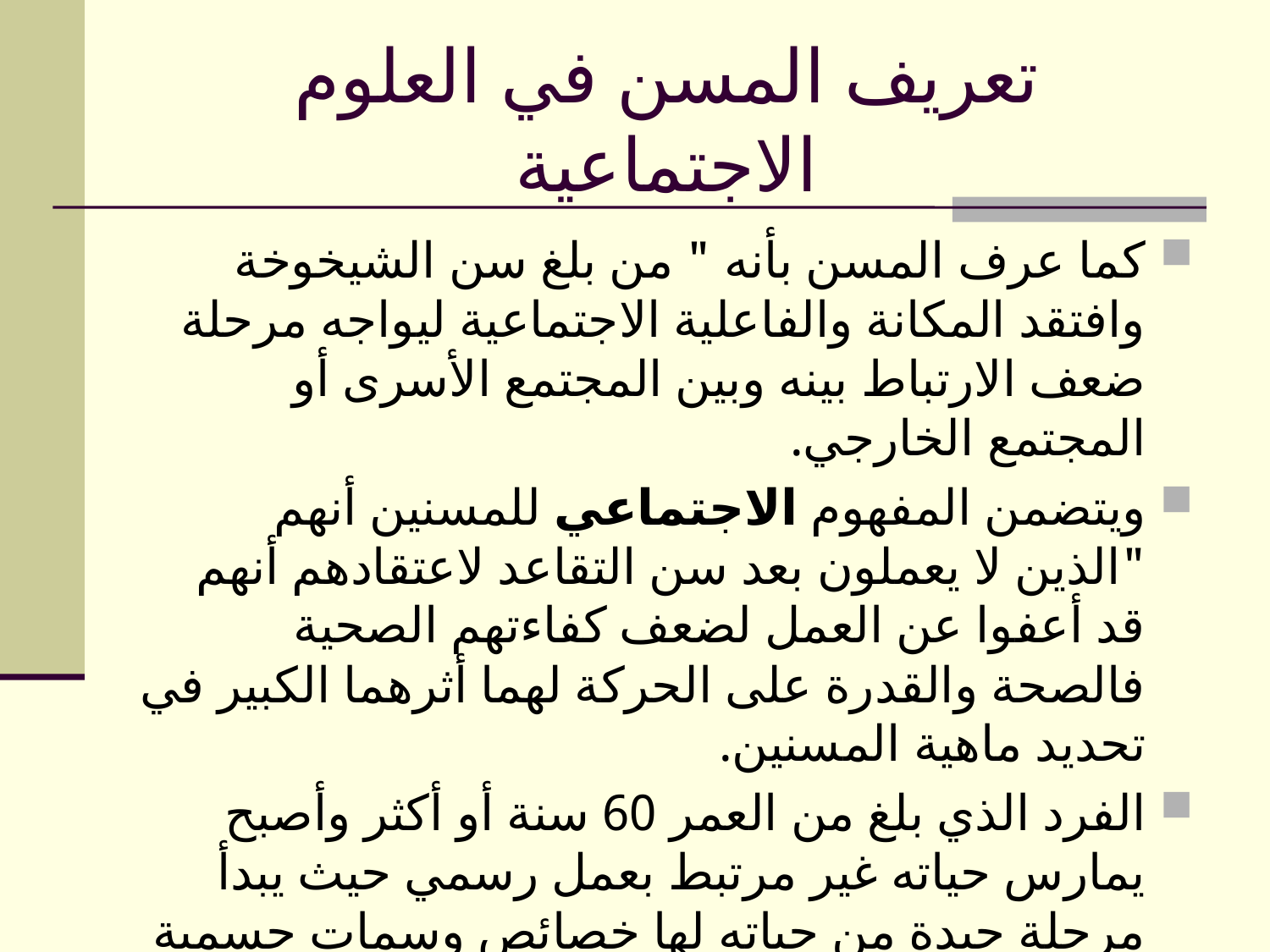

# تعريف المسن في العلوم الاجتماعية
كما عرف المسن بأنه " من بلغ سن الشيخوخة وافتقد المكانة والفاعلية الاجتماعية ليواجه مرحلة ضعف الارتباط بينه وبين المجتمع الأسرى أو المجتمع الخارجي.
ويتضمن المفهوم الاجتماعي للمسنين أنهم "الذين لا يعملون بعد سن التقاعد لاعتقادهم أنهم قد أعفوا عن العمل لضعف كفاءتهم الصحية فالصحة والقدرة على الحركة لهما أثرهما الكبير في تحديد ماهية المسنين.
الفرد الذي بلغ من العمر 60 سنة أو أكثر وأصبح يمارس حياته غير مرتبط بعمل رسمي حيث يبدأ مرحلة جيدة من حياته لها خصائص وسمات جسمية ونفسية وعقلية، اجتماعية مرضية ويحتاج لمن يساعده لإشباع احتياجاته ومواجهة مشكلاته

.